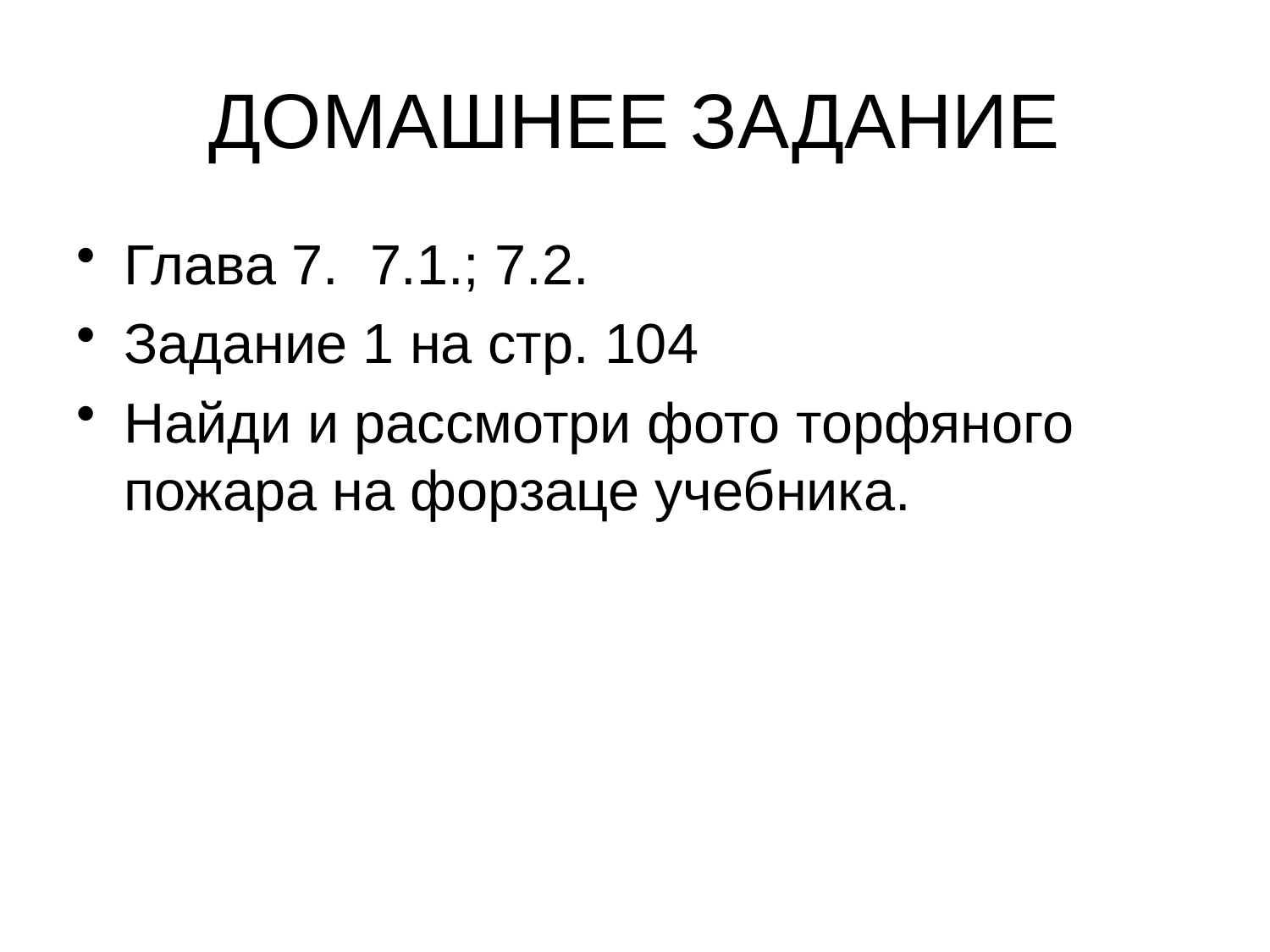

# ДОМАШНЕЕ ЗАДАНИЕ
Глава 7.  7.1.; 7.2.
Задание 1 на стр. 104
Найди и рассмотри фото торфяного пожара на форзаце учебника.